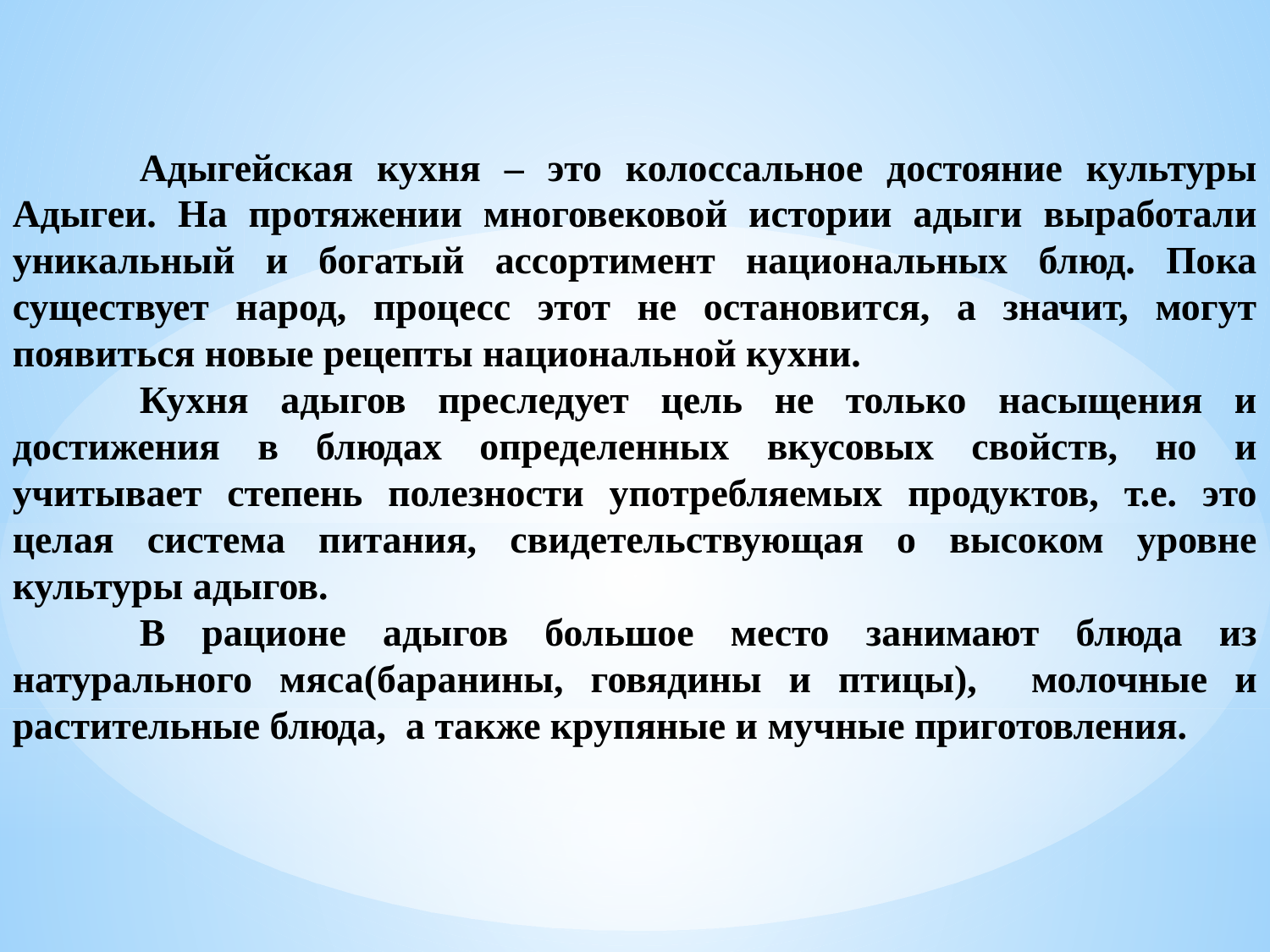

Адыгейская кухня – это колоссальное достояние культуры Адыгеи. На протяжении многовековой истории адыги выработали уникальный и богатый ассортимент национальных блюд. Пока существует народ, процесс этот не остановится, а значит, могут появиться новые рецепты национальной кухни.
	Кухня адыгов преследует цель не только насыщения и достижения в блюдах определенных вкусовых свойств, но и учитывает степень полезности употребляемых продуктов, т.е. это целая система питания, свидетельствующая о высоком уровне культуры адыгов.
	В рационе адыгов большое место занимают блюда из натурального мяса(баранины, говядины и птицы),  молочные и растительные блюда,  а также крупяные и мучные приготовления.